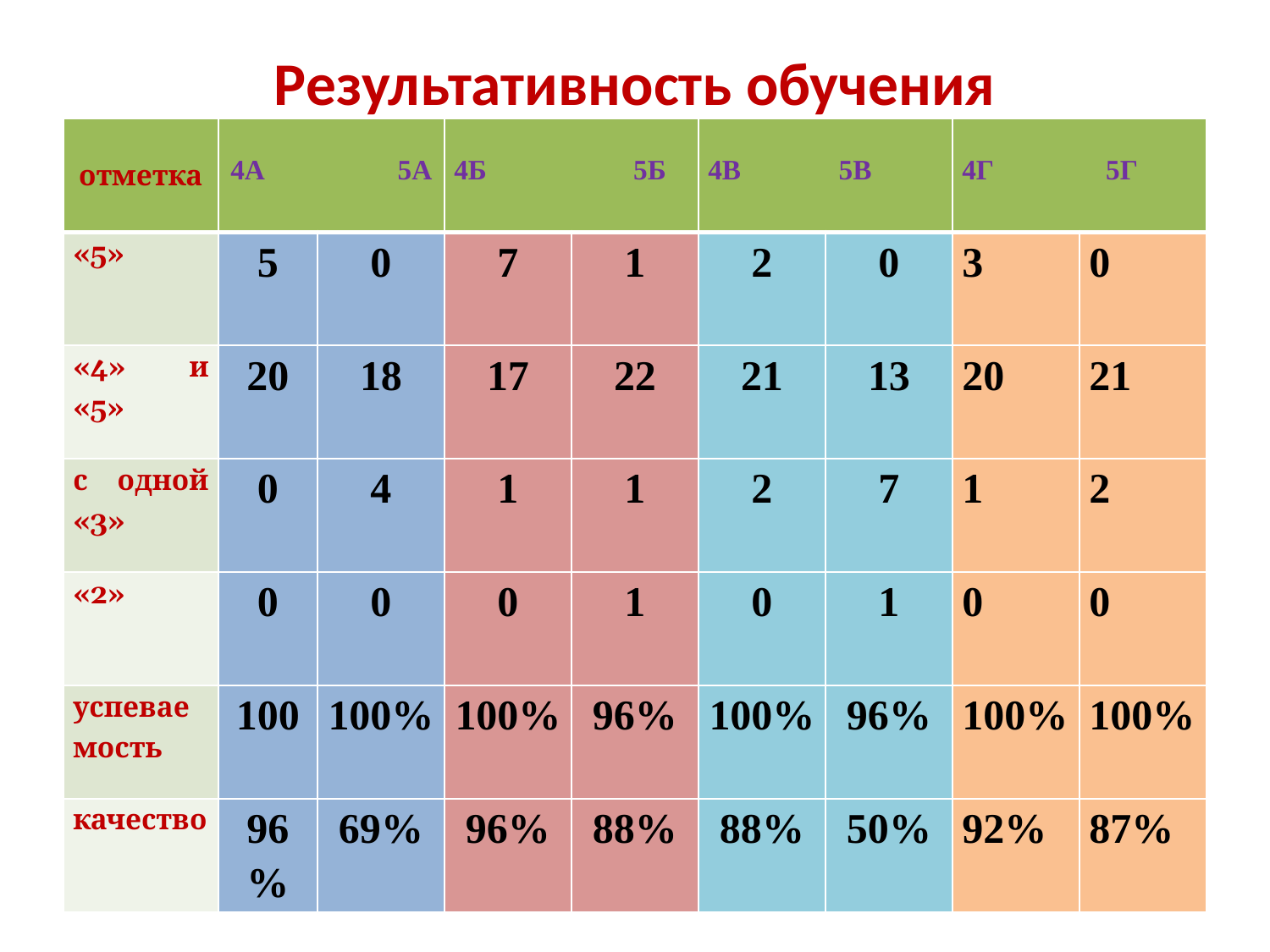

# Результативность обучения
| отметка | 4А 5А |  | 4Б 5Б |  | 4В 5В |  | 4Г 5Г |  |
| --- | --- | --- | --- | --- | --- | --- | --- | --- |
| «5» | 5 | 0 | 7 | 1 | 2 | 0 | 3 | 0 |
| «4» и «5» | 20 | 18 | 17 | 22 | 21 | 13 | 20 | 21 |
| с одной «3» | 0 | 4 | 1 | 1 | 2 | 7 | 1 | 2 |
| «2» | 0 | 0 | 0 | 1 | 0 | 1 | 0 | 0 |
| успеваемость | 100 | 100% | 100% | 96% | 100% | 96% | 100% | 100% |
| качество | 96% | 69% | 96% | 88% | 88% | 50% | 92% | 87% |